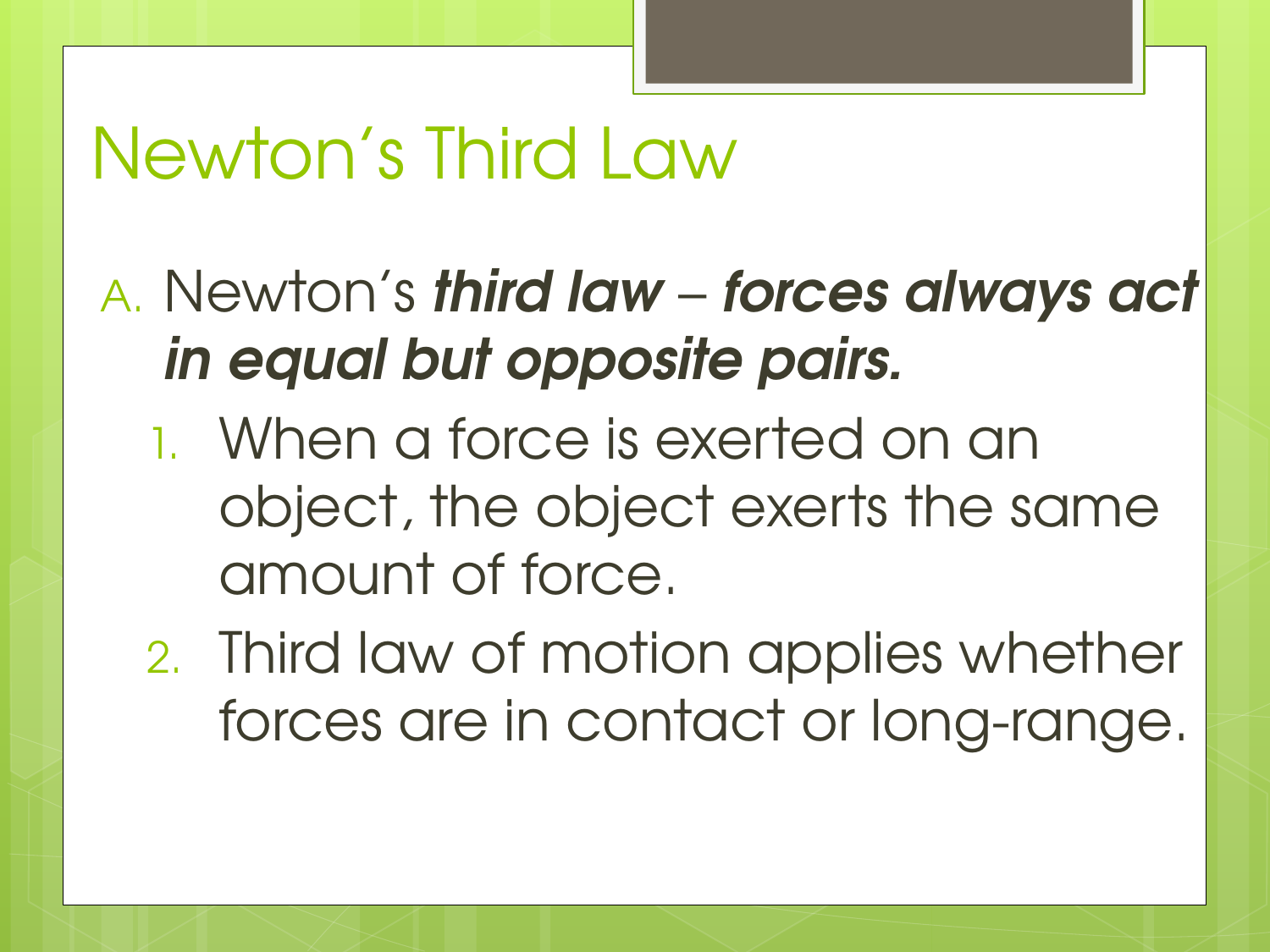

# Newton’s Third Law
Newton’s third law – forces always act in equal but opposite pairs.
When a force is exerted on an object, the object exerts the same amount of force.
Third law of motion applies whether forces are in contact or long-range.